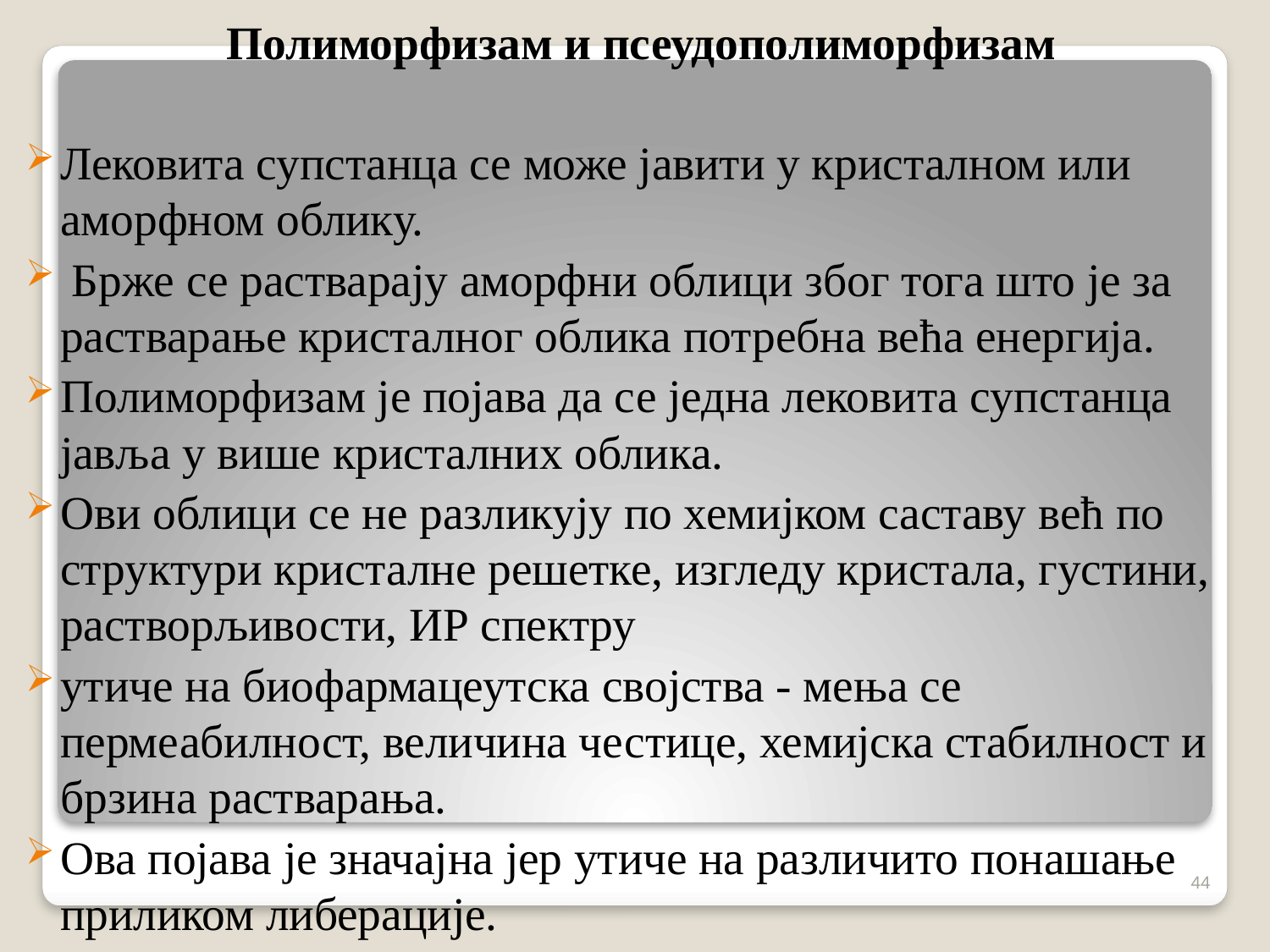

Полиморфизам и псеудополиморфизам

Лековита супстанца се може јавити у кристалном или аморфном облику.
 Брже се растварају аморфни облици због тога што је за растварање кристалног облика потребна већа енергија.
Полиморфизам је појава да се једна лековита супстанца јавља у више кристалних облика.
Ови облици се не разликују по хемијком саставу већ по структури кристалне решетке, изгледу кристала, густини, растворљивости, ИР спектру
утиче на биофармацеутска својства - мења се пермеабилност, величина честице, хемијска стабилност и брзина растварања.
Ова појава је значајна јер утиче на различито понашање приликом либерације.

44